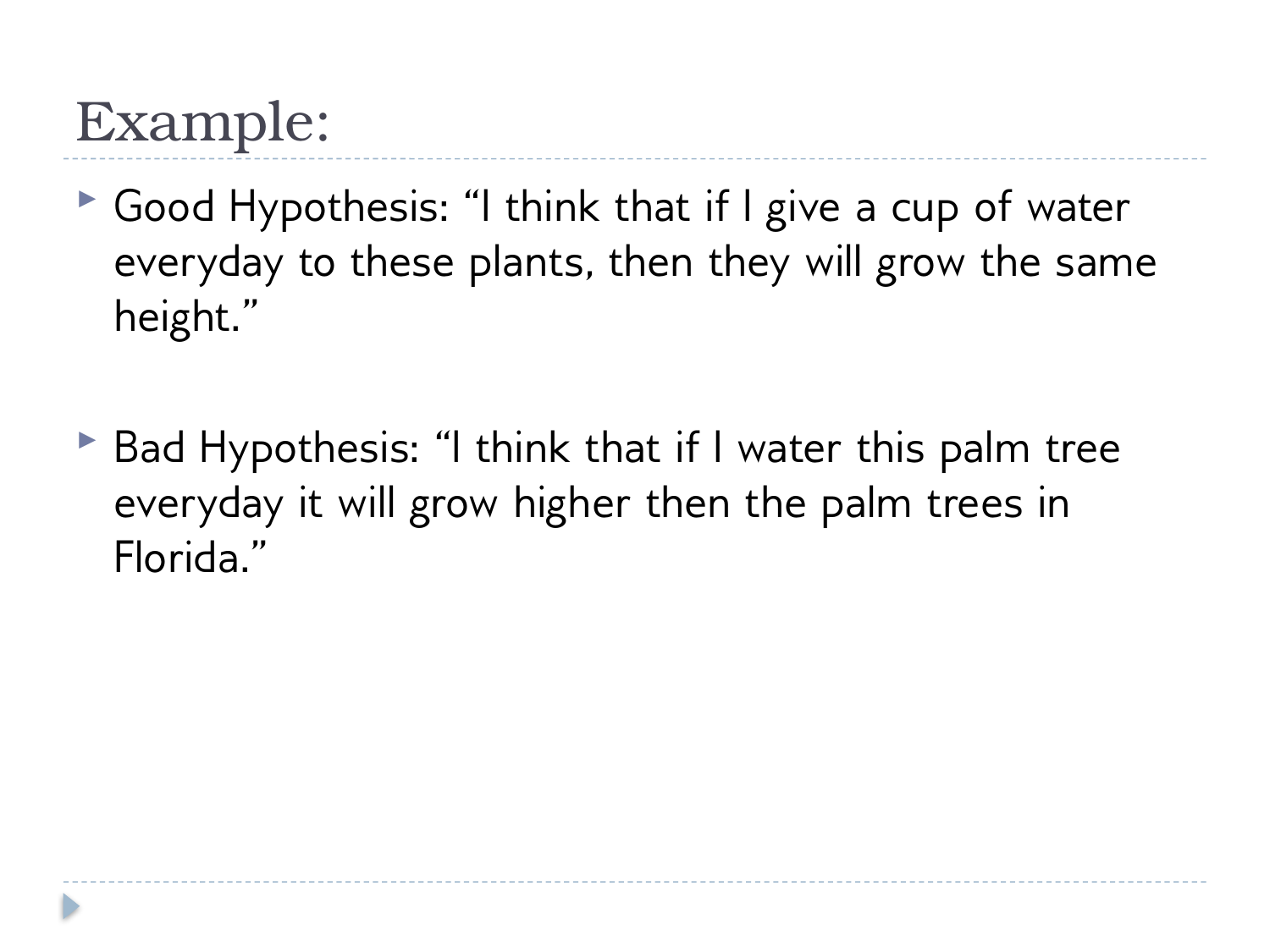

# Example:
Good Hypothesis: “I think that if I give a cup of water everyday to these plants, then they will grow the same height.”

Bad Hypothesis: “I think that if I water this palm tree everyday it will grow higher then the palm trees in Florida.”